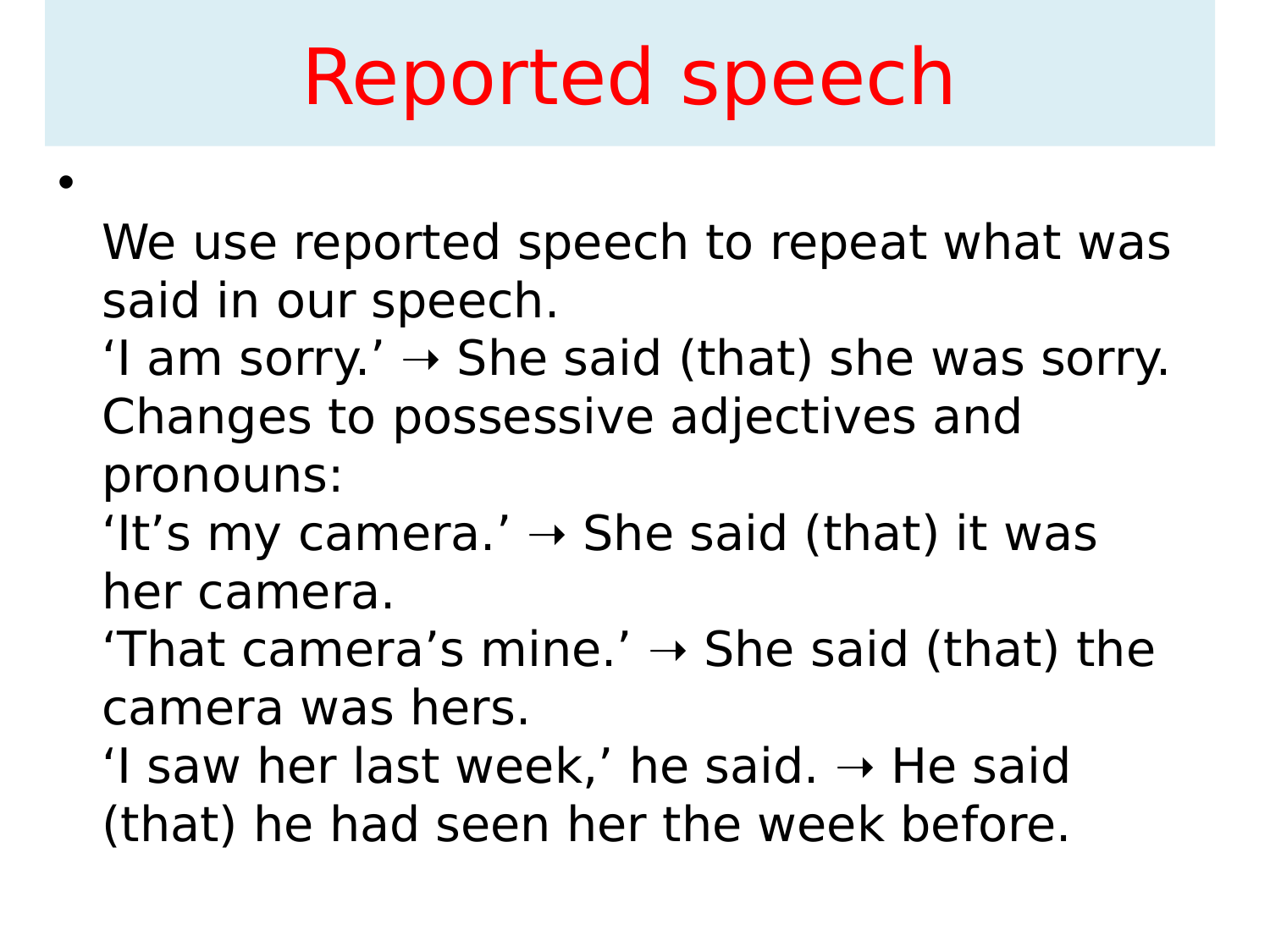

# Reported speech
We use reported speech to repeat what was said in our speech.
‘I am sorry.’ ➝ She said (that) she was sorry.
Changes to possessive adjectives and pronouns:
‘It’s my camera.’ ➝ She said (that) it was her camera.
‘That camera’s mine.’ ➝ She said (that) the camera was hers.
‘I saw her last week,’ he said. ➝ He said (that) he had seen her the week before.